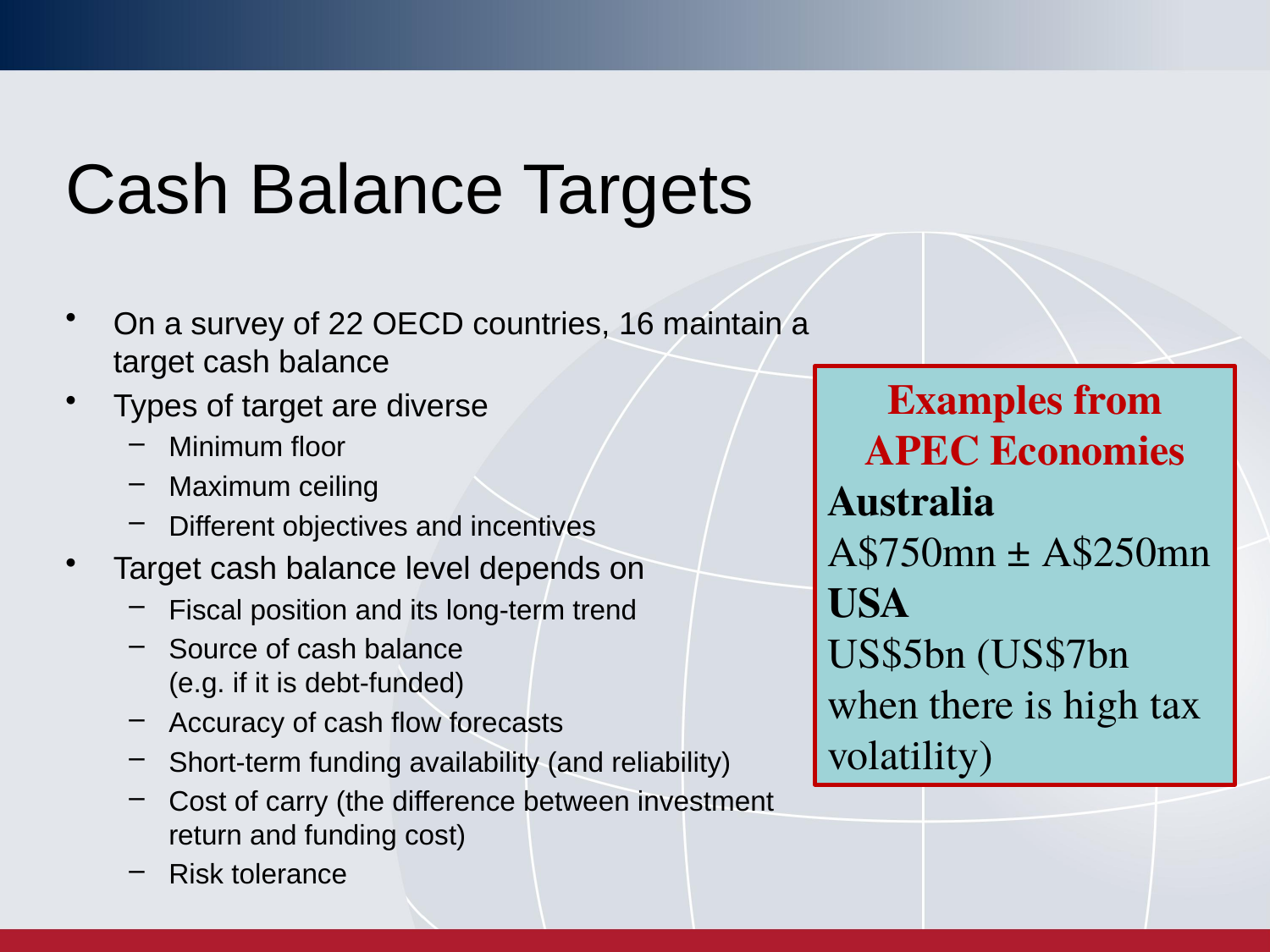

# Cash Balance Targets
On a survey of 22 OECD countries, 16 maintain a target cash balance
Types of target are diverse
Minimum floor
Maximum ceiling
Different objectives and incentives
Target cash balance level depends on
Fiscal position and its long-term trend
Source of cash balance
(e.g. if it is debt-funded)
Accuracy of cash flow forecasts
Short-term funding availability (and reliability)
Cost of carry (the difference between investment return and funding cost)
Risk tolerance
Examples from APEC Economies
Australia
A$750mn ± A$250mn
USA
US$5bn (US$7bn when there is high tax volatility)